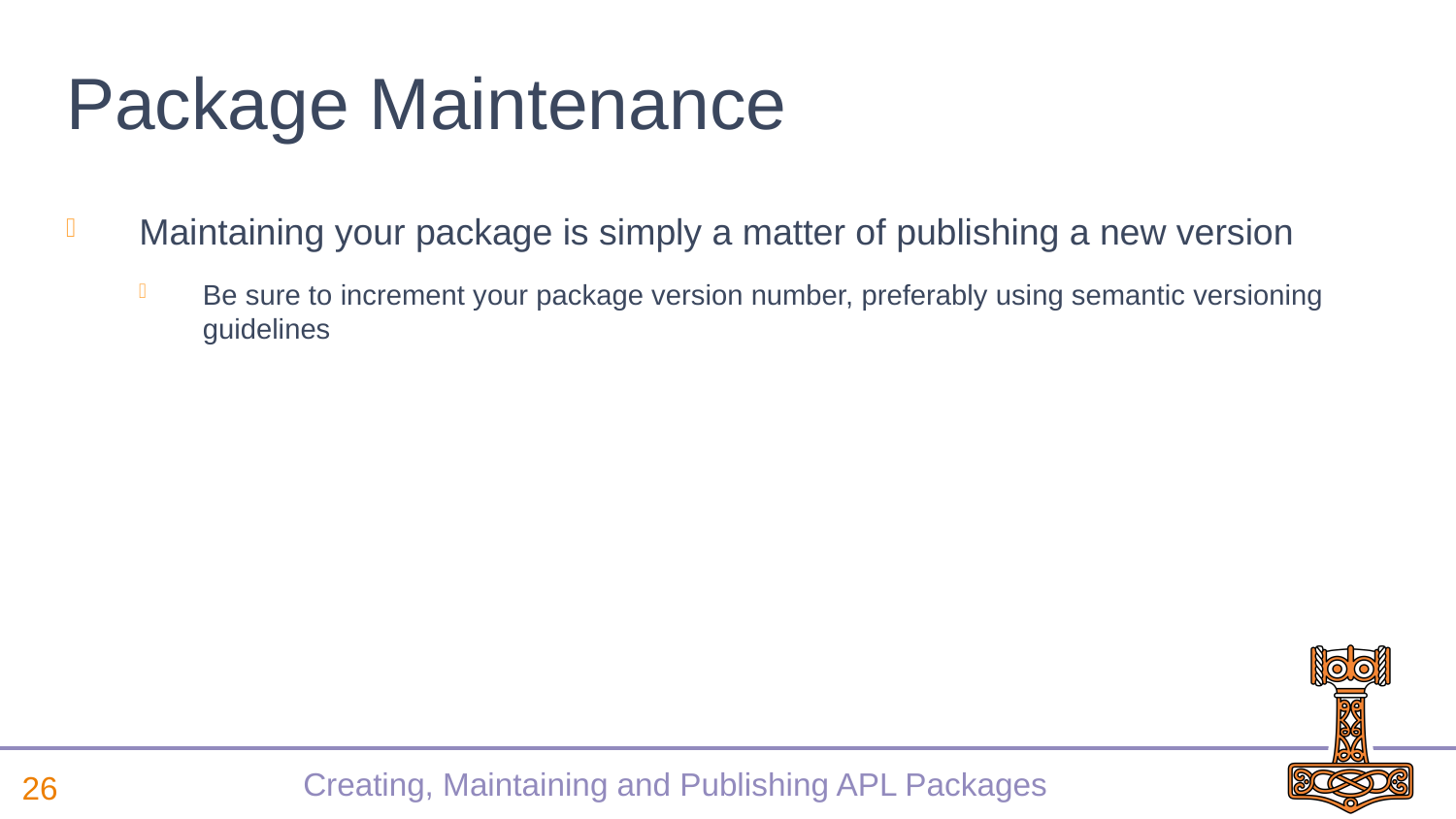

# Package Maintenance
Maintaining your package is simply a matter of publishing a new version
Be sure to increment your package version number, preferably using semantic versioning guidelines